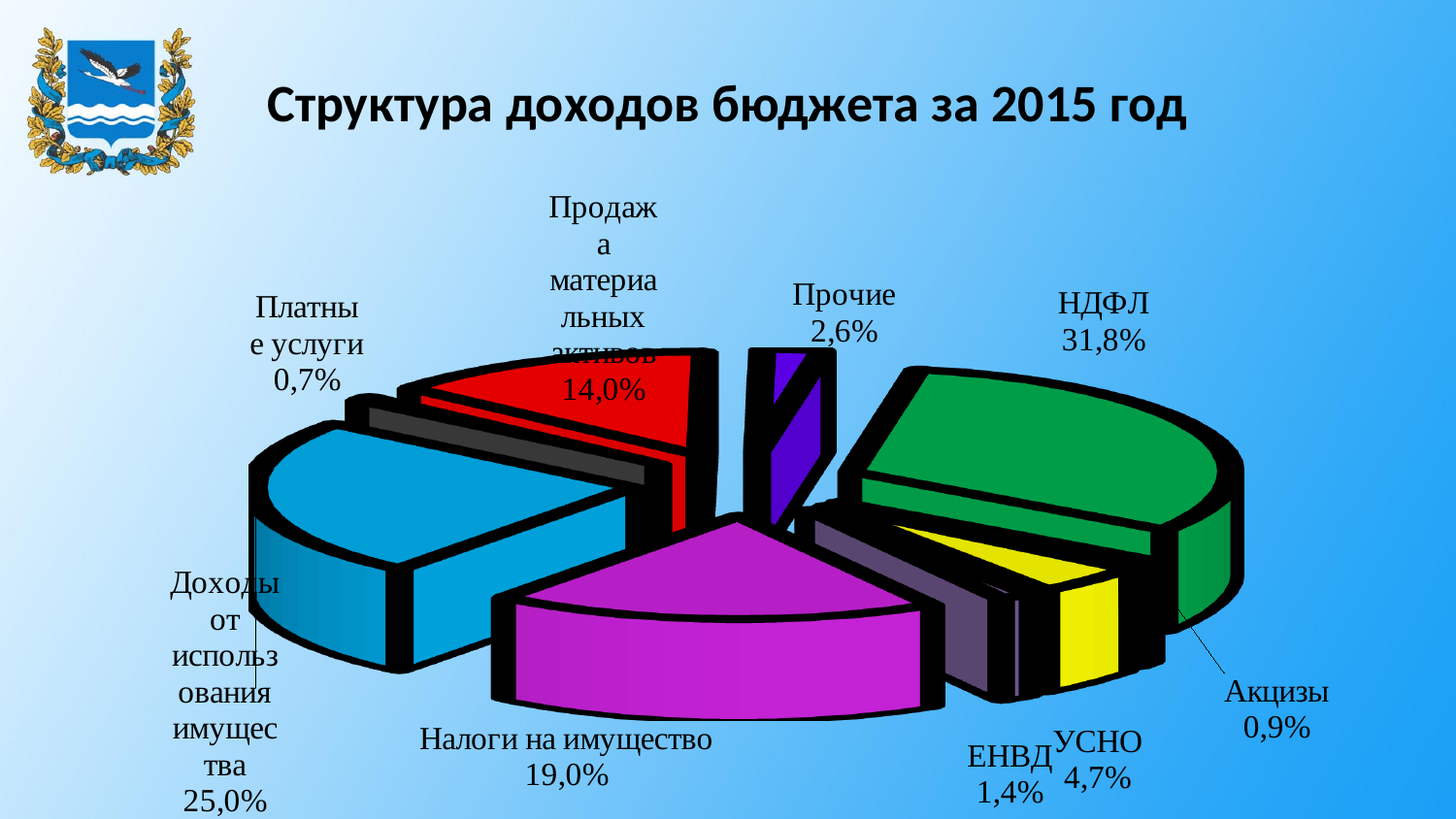

# Структура доходов бюджета за 2015 год

[unsupported chart]